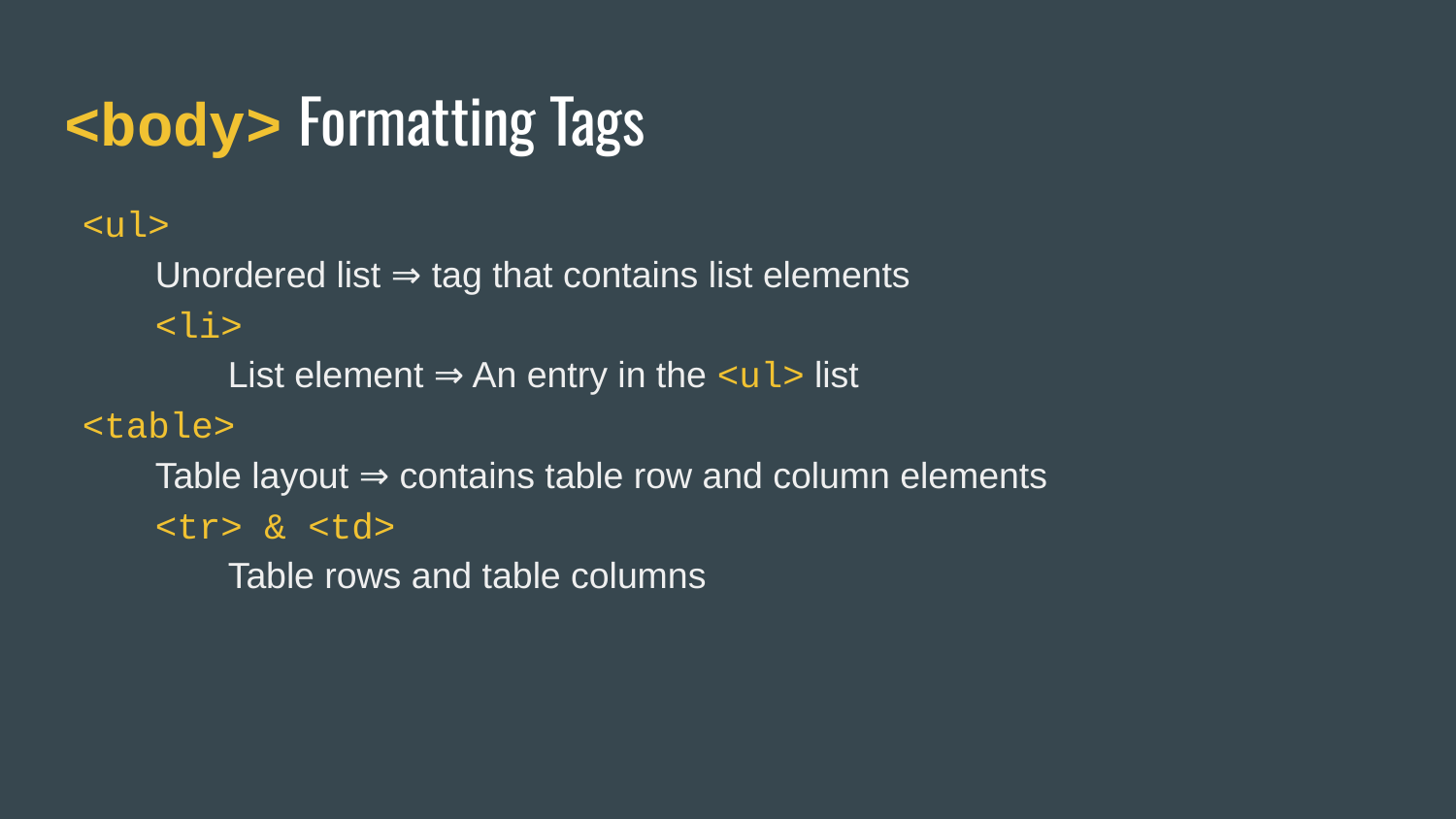

# <body> Formatting Tags
<ul>
Unordered list ⇒ tag that contains list elements
<li>
List element ⇒ An entry in the <ul> list
<table>
Table layout ⇒ contains table row and column elements
<tr> & <td>
Table rows and table columns